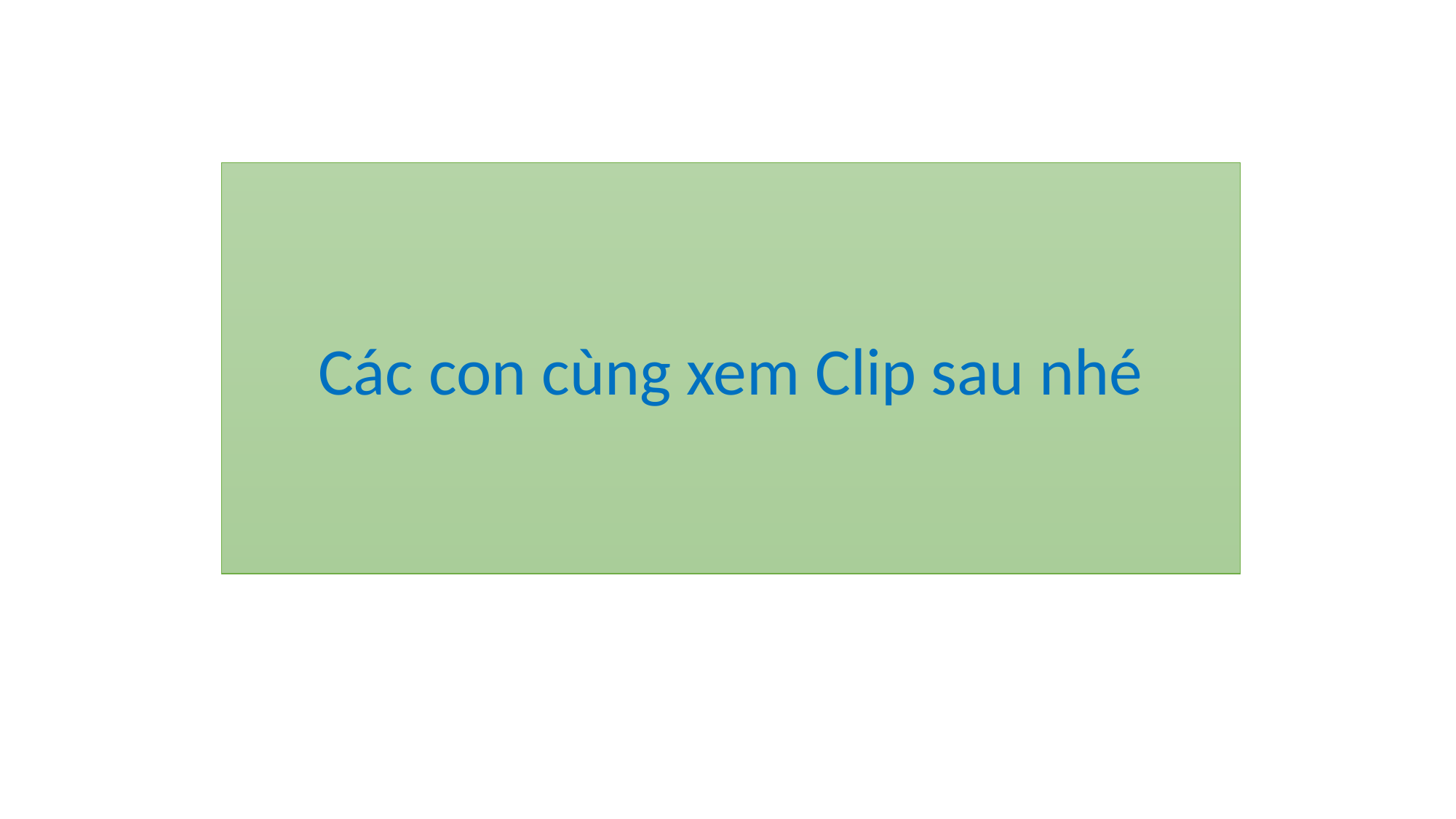

Các con cùng xem Clip sau nhé